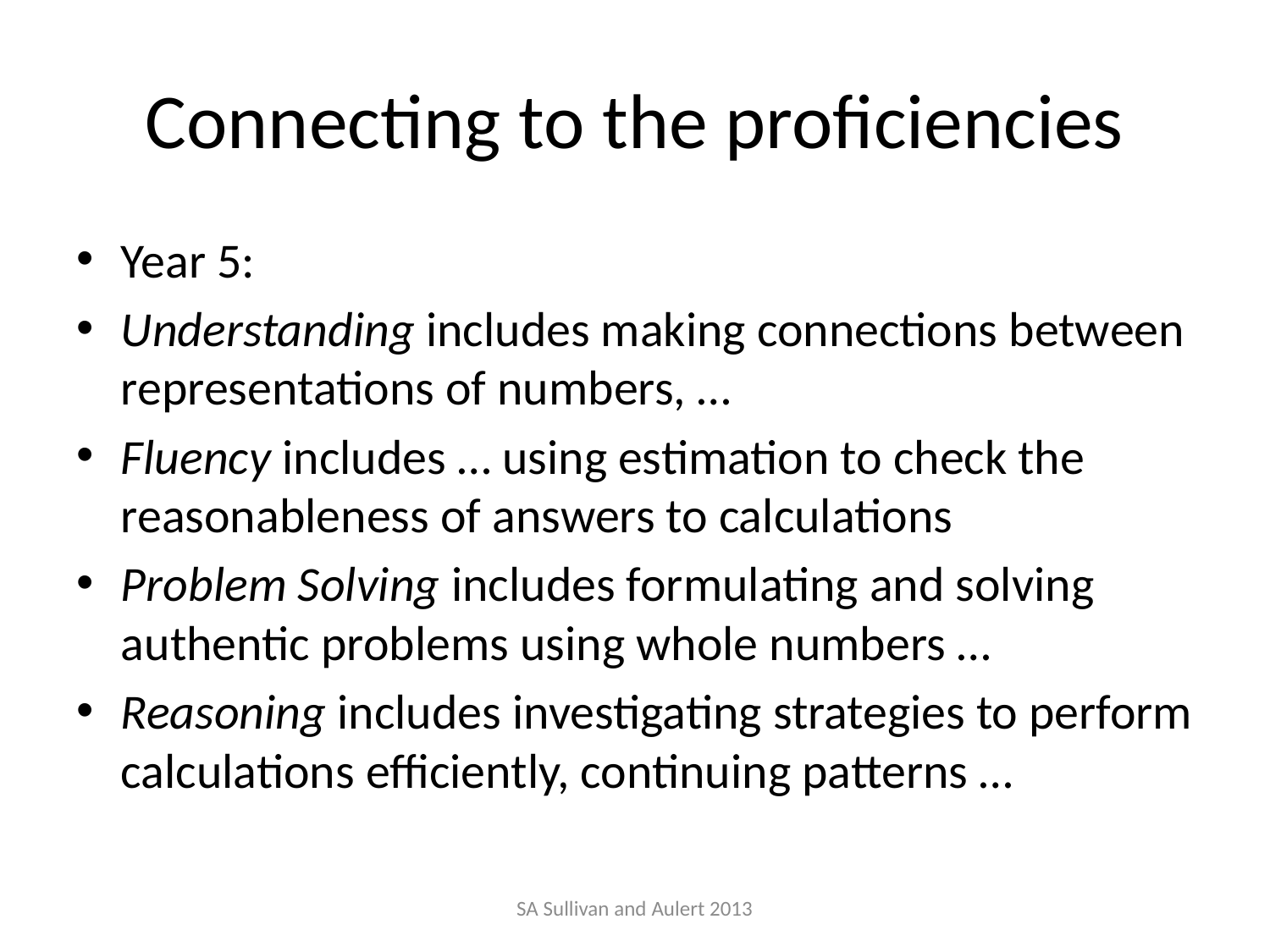

# Connecting to the proficiencies
Year 5:
Understanding includes making connections between representations of numbers, …
Fluency includes … using estimation to check the reasonableness of answers to calculations
Problem Solving includes formulating and solving authentic problems using whole numbers …
Reasoning includes investigating strategies to perform calculations efficiently, continuing patterns …

SA Sullivan and Aulert 2013